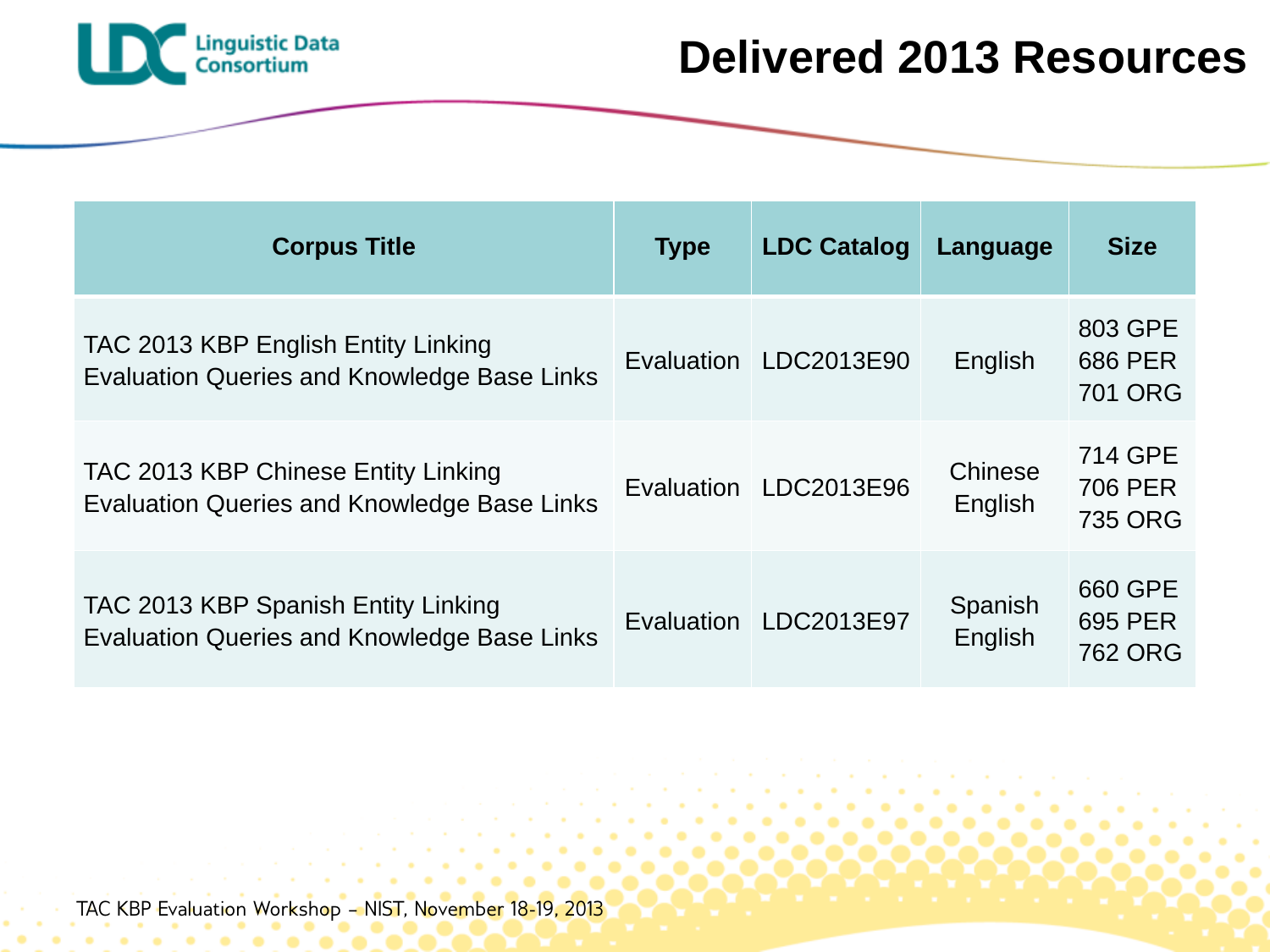

# Delivered 2013 Resources
| Corpus Title | Type | LDC Catalog | Language | Size |
| --- | --- | --- | --- | --- |
| TAC 2013 KBP English Entity Linking Evaluation Queries and Knowledge Base Links | Evaluation | LDC2013E90 | English | 803 GPE 686 PER 701 ORG |
| TAC 2013 KBP Chinese Entity Linking Evaluation Queries and Knowledge Base Links | Evaluation | LDC2013E96 | Chinese English | 714 GPE 706 PER 735 ORG |
| TAC 2013 KBP Spanish Entity Linking Evaluation Queries and Knowledge Base Links | Evaluation | LDC2013E97 | Spanish English | 660 GPE 695 PER 762 ORG |
TAC KBP Evaluation Workshop – NIST, November 18-19, 2013